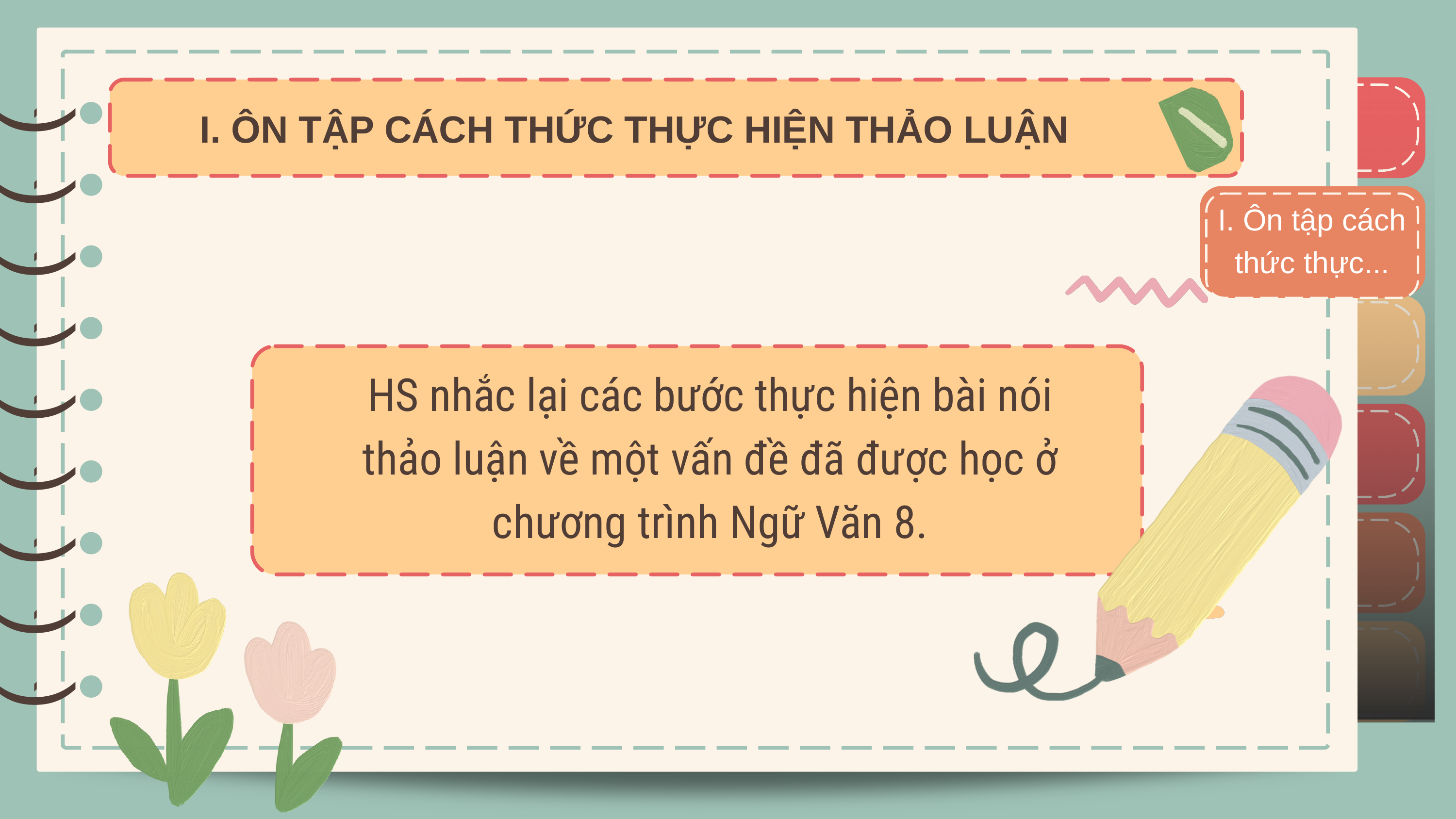

)

)

I. ÔN TẬP CÁCH THỨC THỰC HIỆN THẢO LUẬN
)
)

)

I. Ôn tập cách thức thực...
)

)

)

)

)
HS nhắc lại các bước thực hiện bài nói thảo luận về một vấn đề đã được học ở chương trình Ngữ Văn 8.

)

)

)
)

)
)

)

)